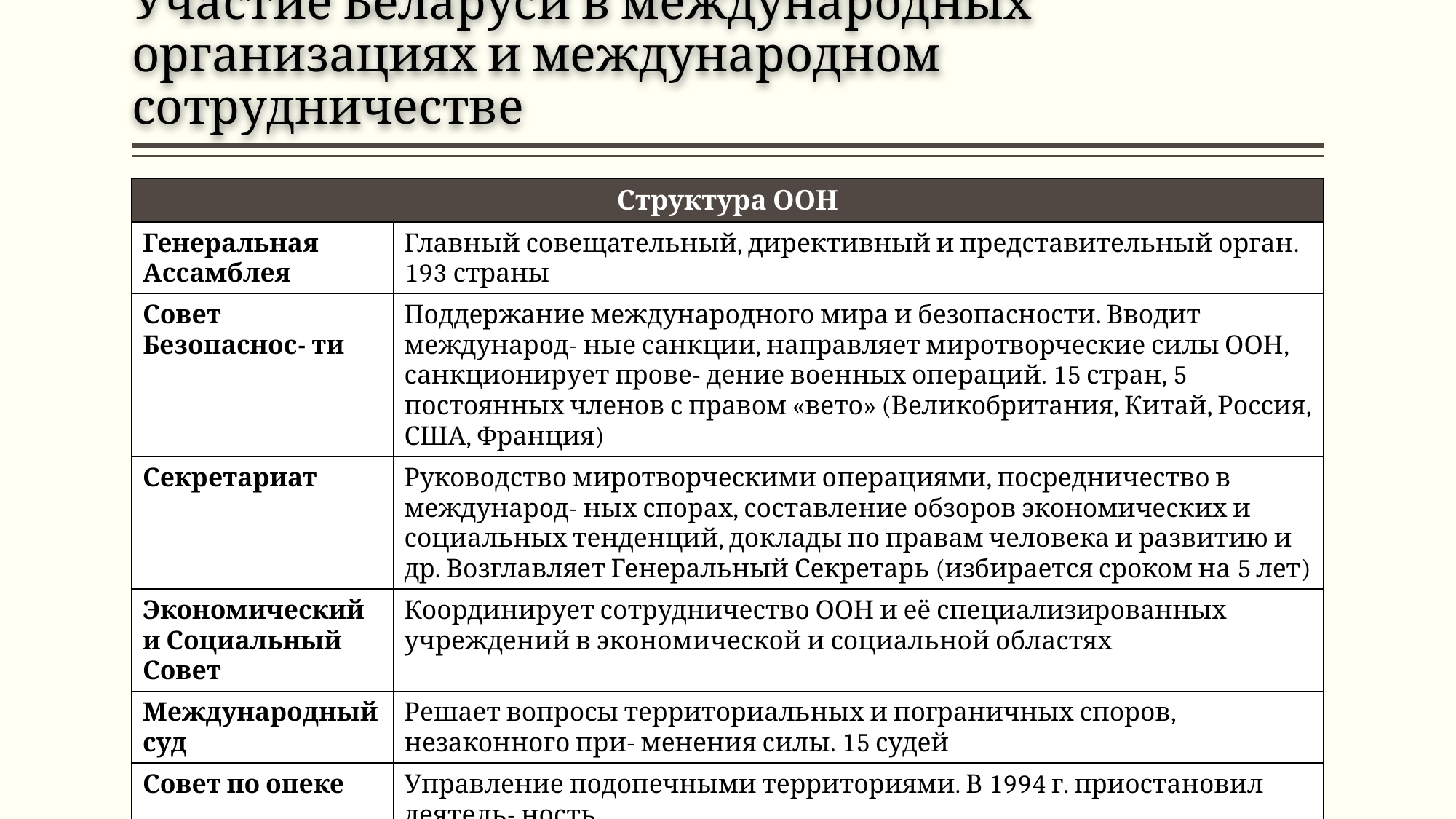

# Участие Беларуси в международных организациях и международном сотрудничестве
| Структура ООН |  |
| --- | --- |
| Генеральная Ассамблея | Главный совещательный, директивный и представительный орган. 193 страны |
| Совет Безопаснос- ти | Поддержание международного мира и безопасности. Вводит международ- ные санкции, направляет миротворческие силы ООН, санкционирует прове- дение военных операций. 15 стран, 5 постоянных членов с правом «вето» (Великобритания, Китай, Россия, США, Франция) |
| Секретариат | Руководство миротворческими операциями, посредничество в международ- ных спорах, составление обзоров экономических и социальных тенденций, доклады по правам человека и развитию и др. Возглавляет Генеральный Секретарь (избирается сроком на 5 лет) |
| Экономический и Социальный Совет | Координирует сотрудничество ООН и её специализированных учреждений в экономической и социальной областях |
| Международный суд | Решает вопросы территориальных и пограничных споров, незаконного при- менения силы. 15 судей |
| Совет по опеке | Управление подопечными территориями. В 1994 г. приостановил деятель- ность |